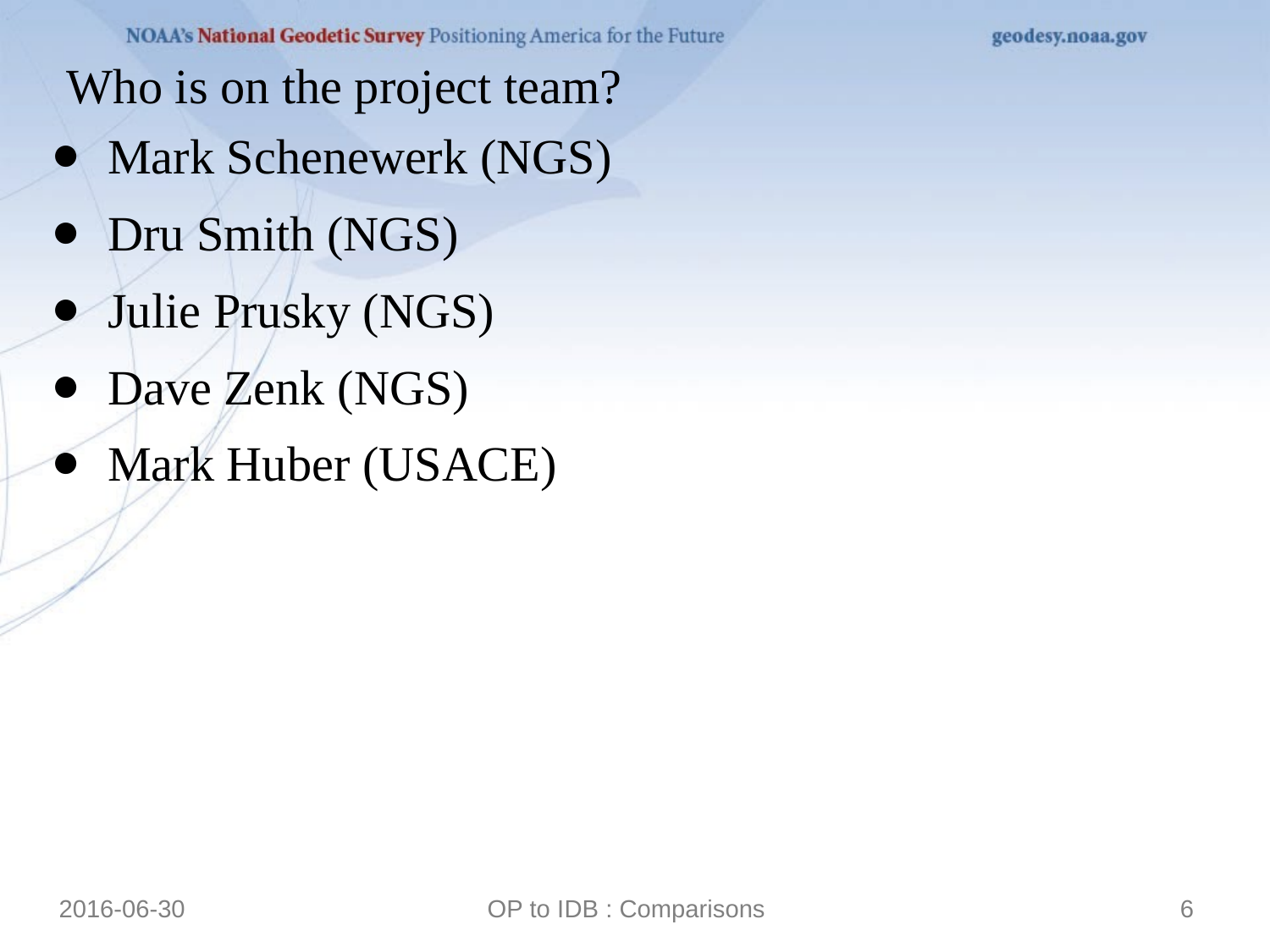

Who is on the project team?
Mark Schenewerk (NGS)
Dru Smith (NGS)
Julie Prusky (NGS)
Dave Zenk (NGS)
Mark Huber (USACE)
2016-06-30
OP to IDB : Comparisons
6